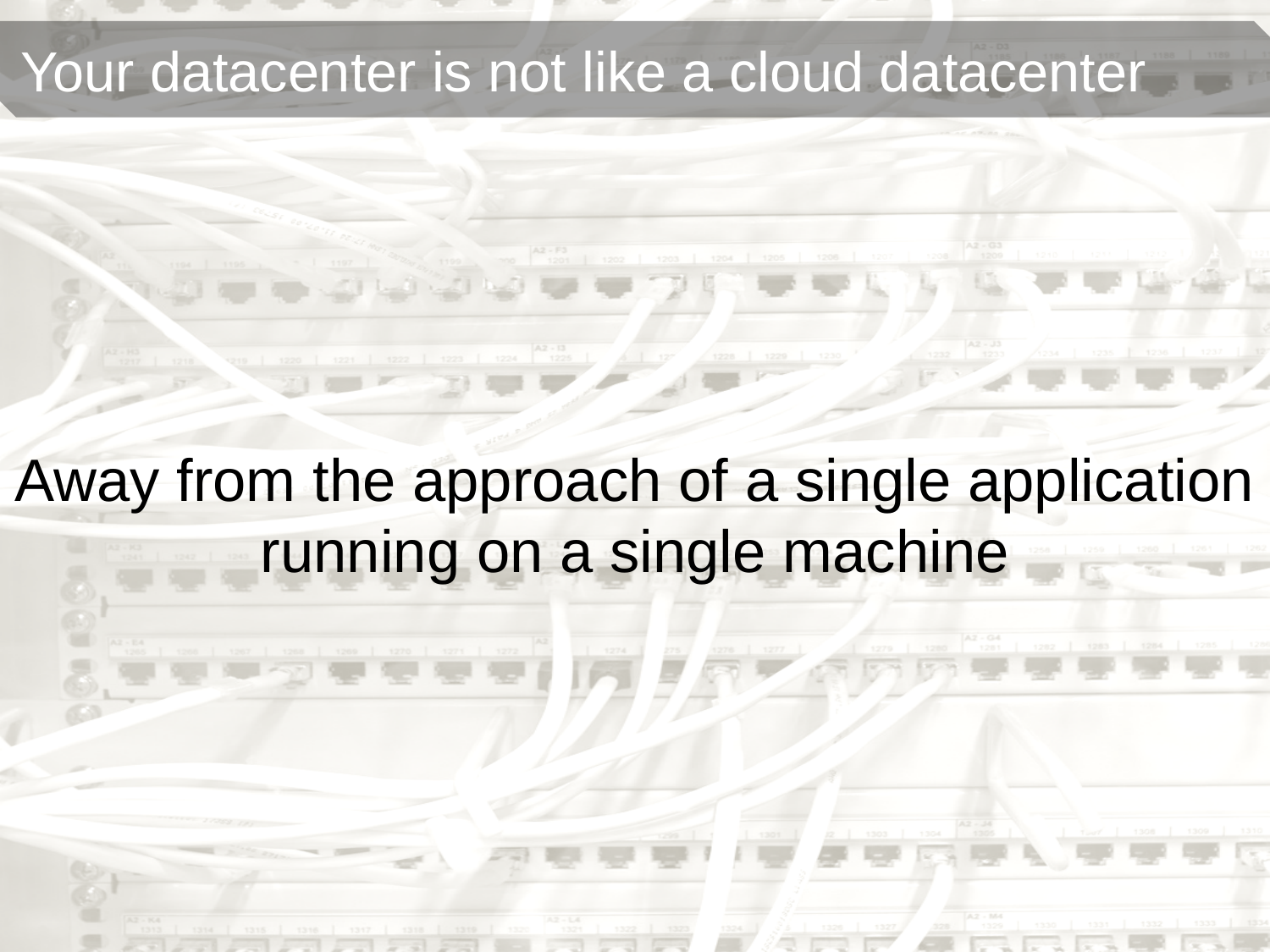

Away from the approach of a single application running on a single machine